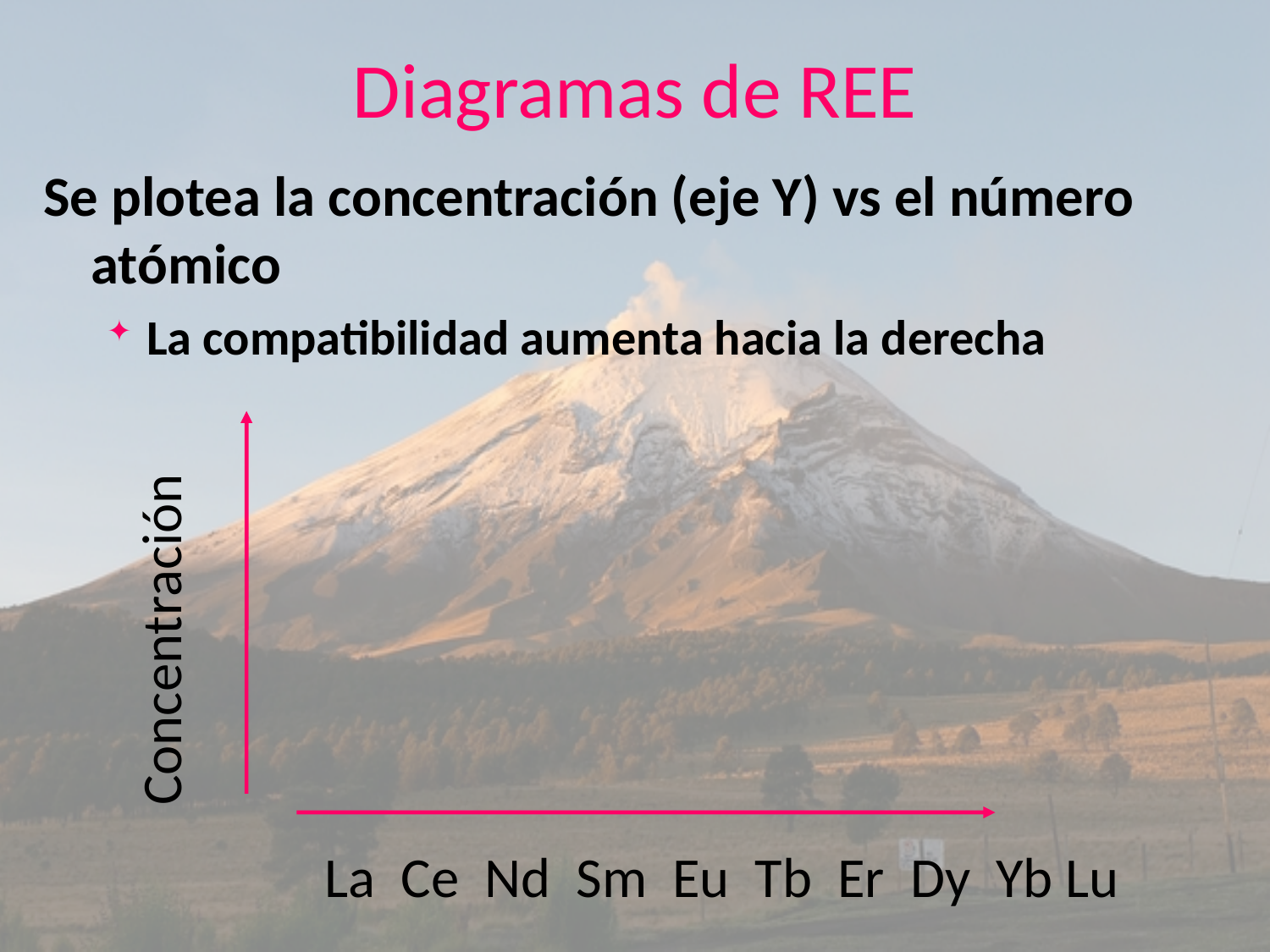

Diagramas de REE
Se plotea la concentración (eje Y) vs el número atómico
La compatibilidad aumenta hacia la derecha

Concentración

La  Ce  Nd  Sm  Eu  Tb  Er  Dy  Yb Lu